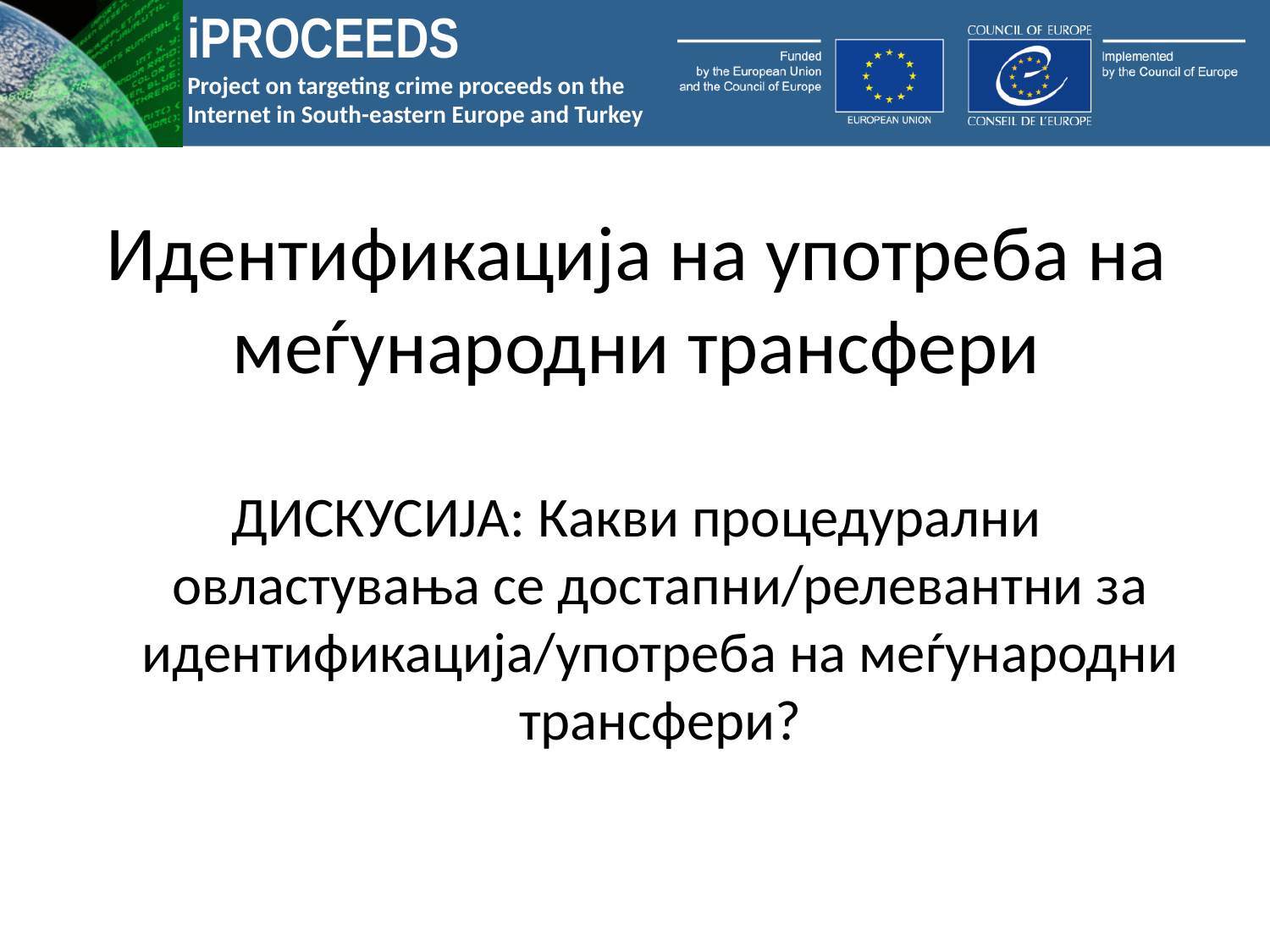

# Идентификација на употреба на меѓународни трансфери

ДИСКУСИЈА: Какви процедурални овластувања се достапни/релевантни за идентификација/употреба на меѓународни трансфери?